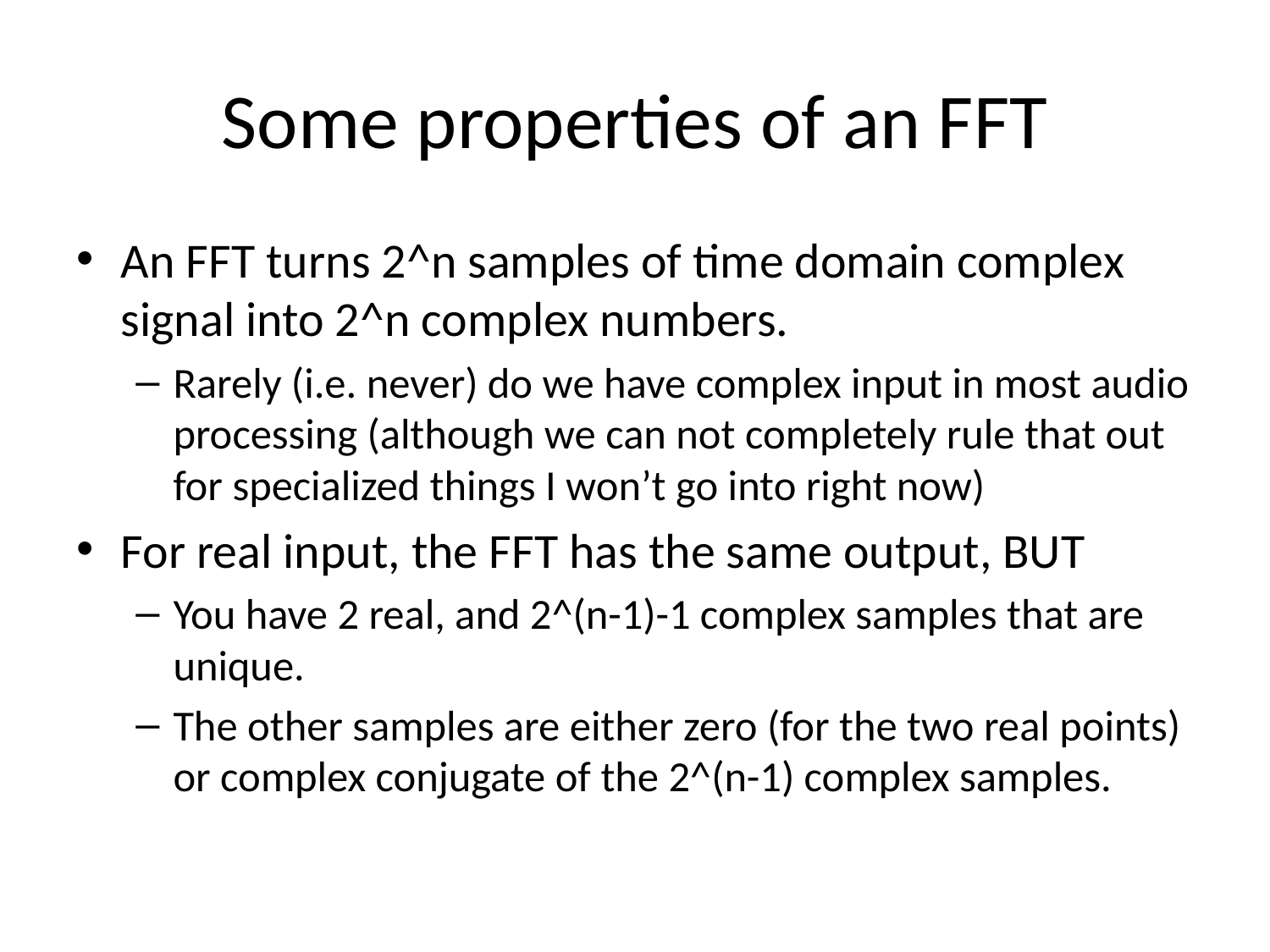

# Some properties of an FFT
An FFT turns 2^n samples of time domain complex signal into 2^n complex numbers.
Rarely (i.e. never) do we have complex input in most audio processing (although we can not completely rule that out for specialized things I won’t go into right now)
For real input, the FFT has the same output, BUT
You have 2 real, and 2^(n-1)-1 complex samples that are unique.
The other samples are either zero (for the two real points) or complex conjugate of the 2^(n-1) complex samples.